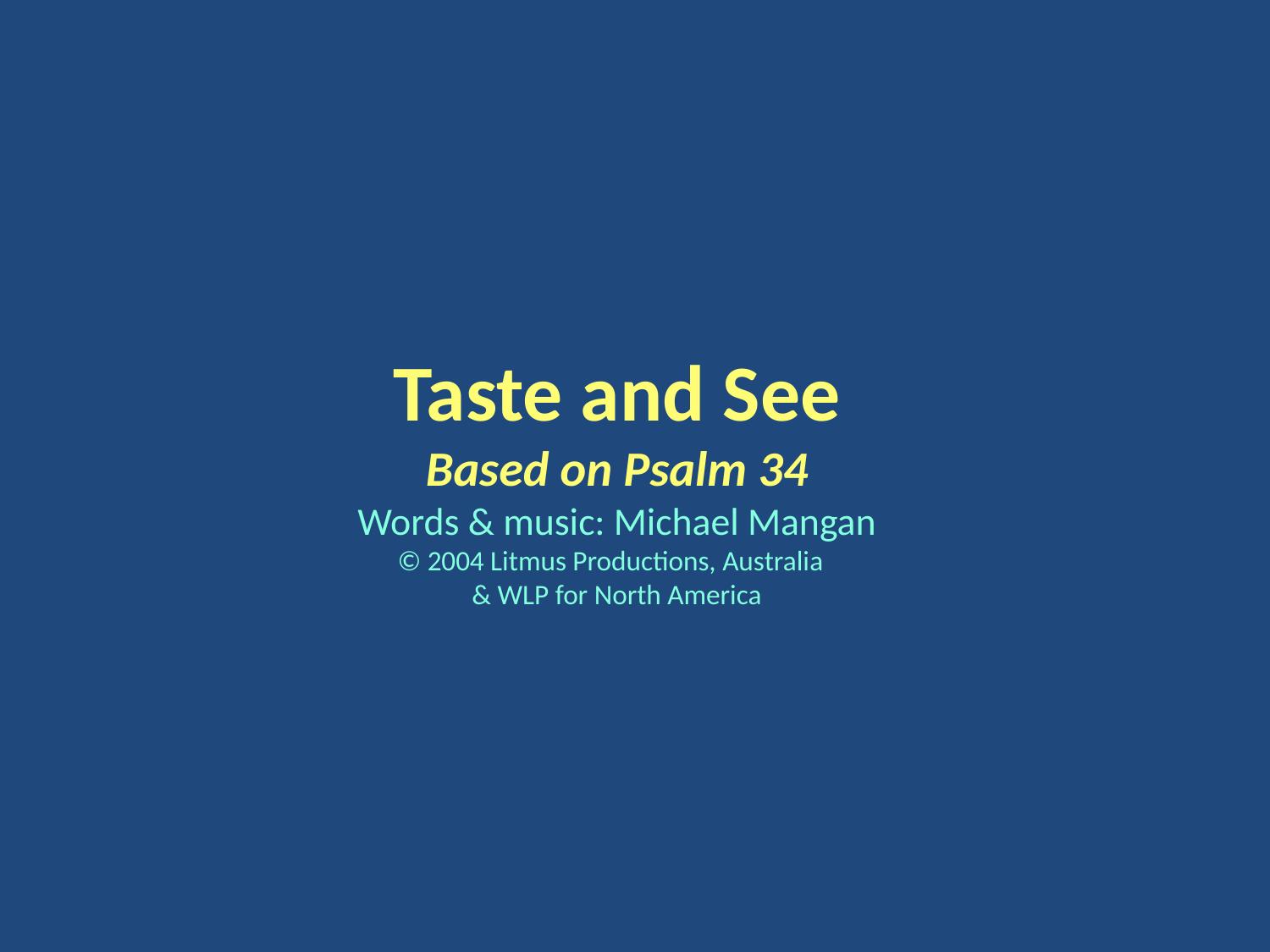

Taste and See
Based on Psalm 34
Words & music: Michael Mangan
© 2004 Litmus Productions, Australia
& WLP for North America